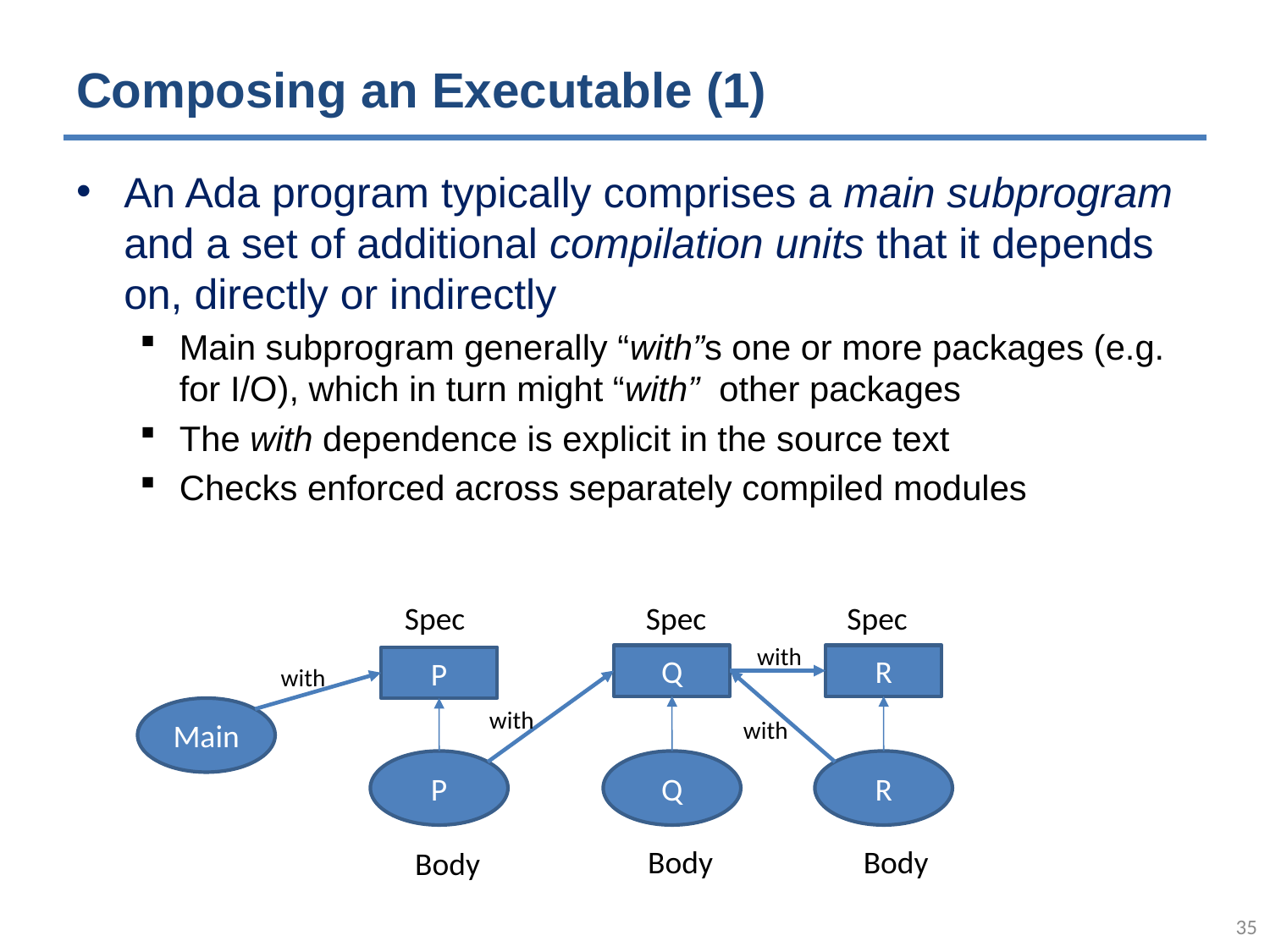

# Composing an Executable (1)
An Ada program typically comprises a main subprogram and a set of additional compilation units that it depends on, directly or indirectly
Main subprogram generally “with”s one or more packages (e.g. for I/O), which in turn might “with”  other packages
The with dependence is explicit in the source text
Checks enforced across separately compiled modules

Spec
Spec
Spec
with
Q
R
P
with
with
Main
with
P
Q
R
Body
Body
Body
35